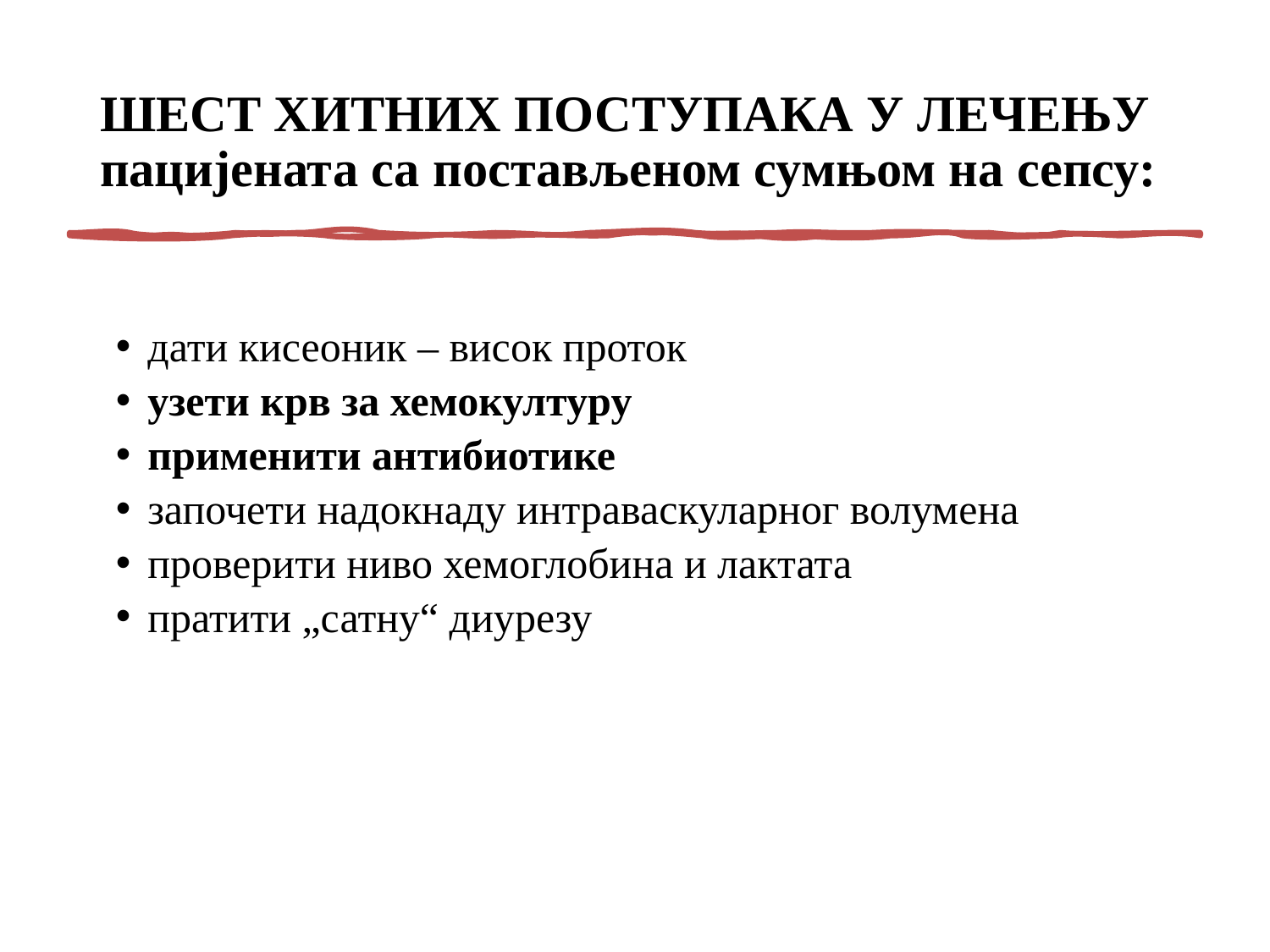

ШЕСТ ХИТНИХ ПОСТУПАКА У ЛЕЧЕЊУ пацијената са постављеном сумњом на сепсу:

дати кисеоник – висок проток
узети крв за хемокултуру
применити антибиотике
започети надокнаду интраваскуларног волумена
проверити ниво хемоглобина и лактата
пратити „сатну“ диурезу